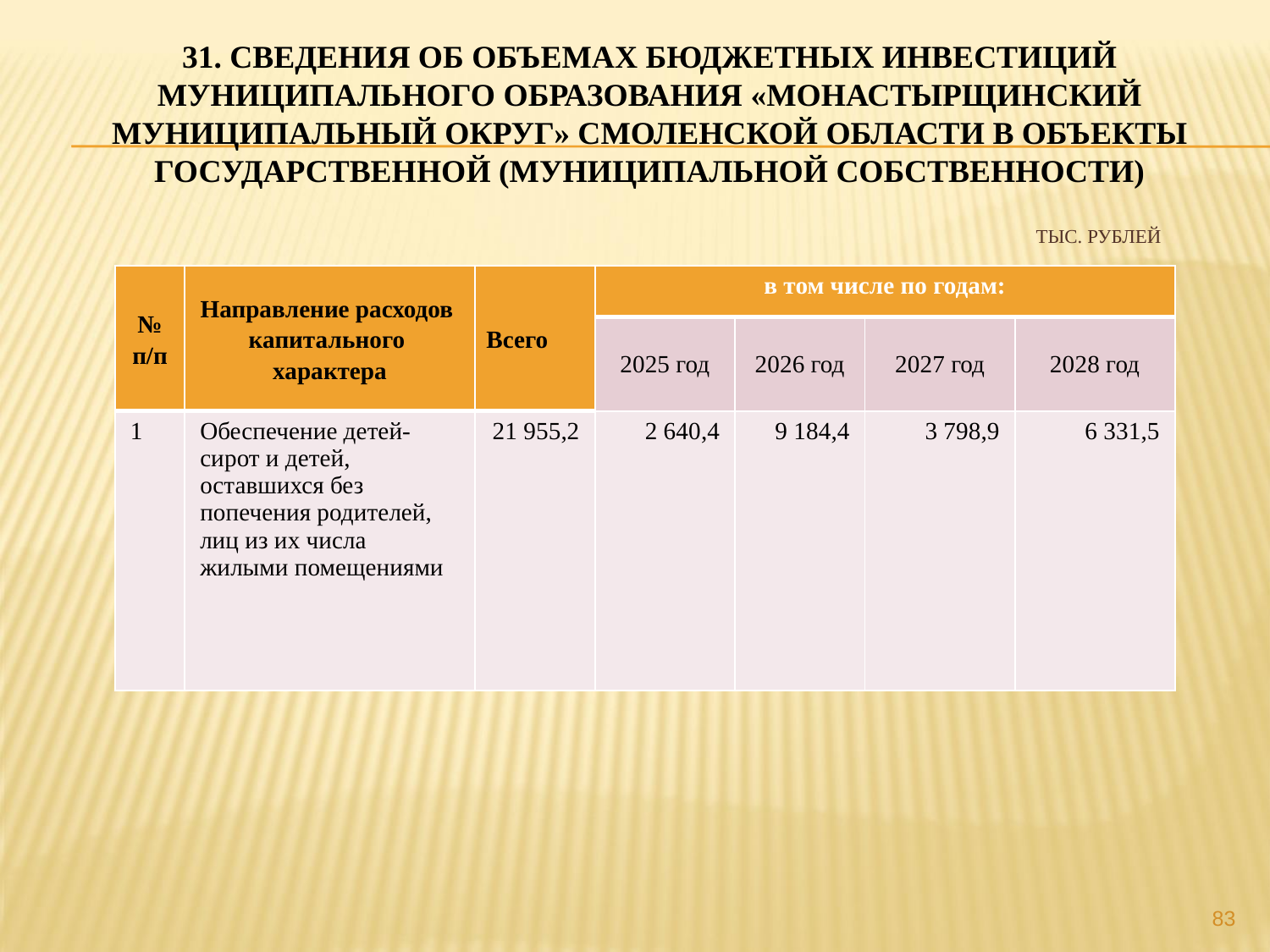

# 31. Сведения об объемах бюджетных инвестиций муниципального образования «Монастырщинский МУНИЦИПАЛЬНЫЙ ОКРУГ» Смоленской области в объекты государственной (муниципальной собственности)
тыс. рублей
| № п/п | Направление расходов капитального характера | Всего | в том числе по годам: |  |  |  |
| --- | --- | --- | --- | --- | --- | --- |
|  |  |  | 2025 год | 2026 год | 2027 год | 2028 год |
| 1 | Обеспечение детей-сирот и детей, оставшихся без попечения родителей, лиц из их числа жилыми помещениями | 21 955,2 | 2 640,4 | 9 184,4 | 3 798,9 | 6 331,5 |
83